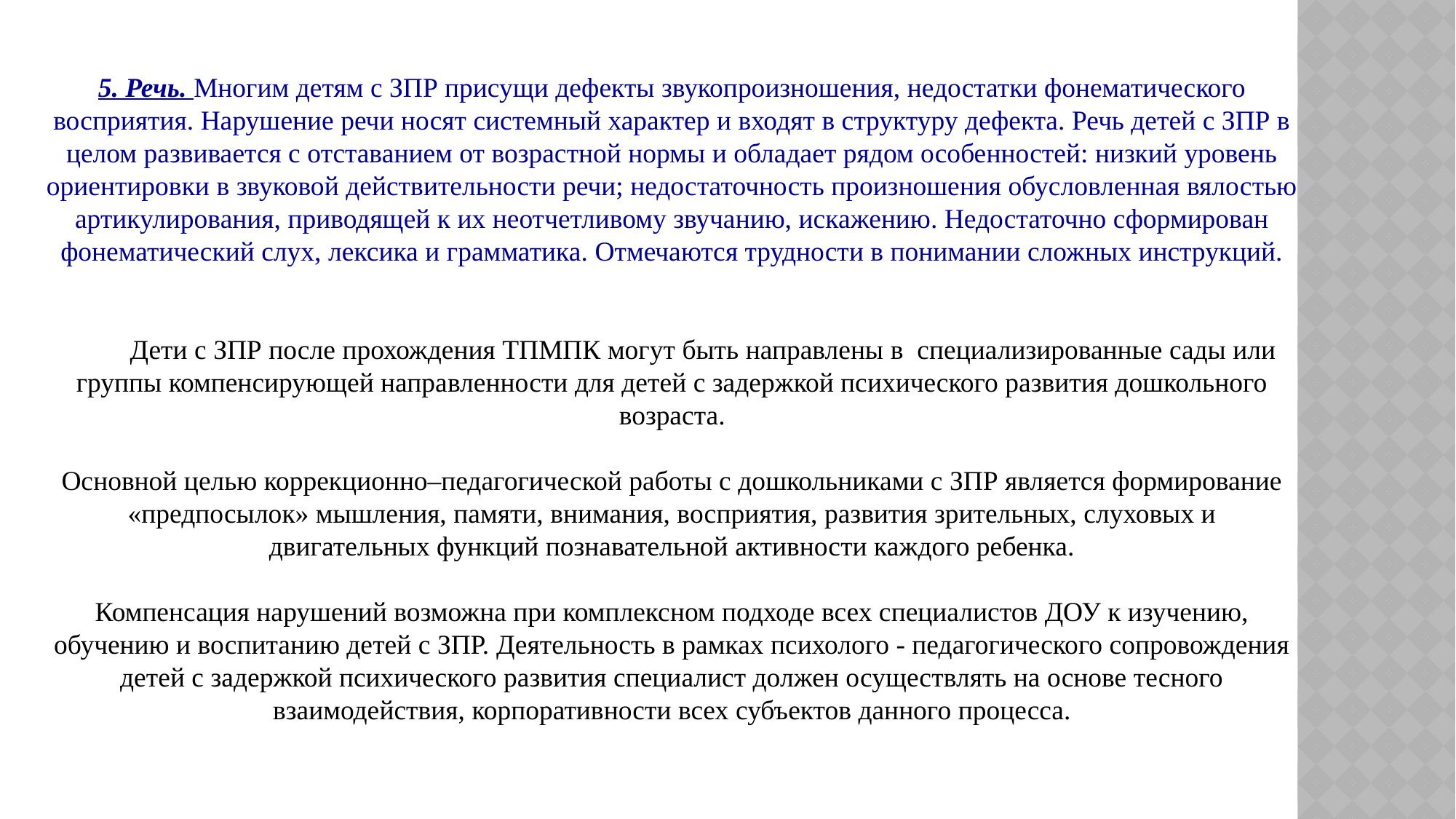

5. Речь. Многим детям с ЗПР присущи дефекты звукопроизношения, недостатки фонематического восприятия. Нарушение речи носят системный характер и входят в структуру дефекта. Речь детей с ЗПР в целом развивается с отставанием от возрастной нормы и обладает рядом особенностей: низкий уровень ориентировки в звуковой действительности речи; недостаточность произношения обусловленная вялостью артикулирования, приводящей к их неотчетливому звучанию, искажению. Недостаточно сформирован фонематический слух, лексика и грамматика. Отмечаются трудности в понимании сложных инструкций.

         Дети с ЗПР после прохождения ТПМПК могут быть направлены в  специализированные сады или группы компенсирующей направленности для детей с задержкой психического развития дошкольного возраста.

Основной целью коррекционно–педагогической работы с дошкольниками с ЗПР является формирование «предпосылок» мышления, памяти, внимания, восприятия, развития зрительных, слуховых и двигательных функций познавательной активности каждого ребенка.

Компенсация нарушений возможна при комплексном подходе всех специалистов ДОУ к изучению, обучению и воспитанию детей с ЗПР. Деятельность в рамках психолого - педагогического сопровождения детей с задержкой психического развития специалист должен осуществлять на основе тесного взаимодействия, корпоративности всех субъектов данного процесса.